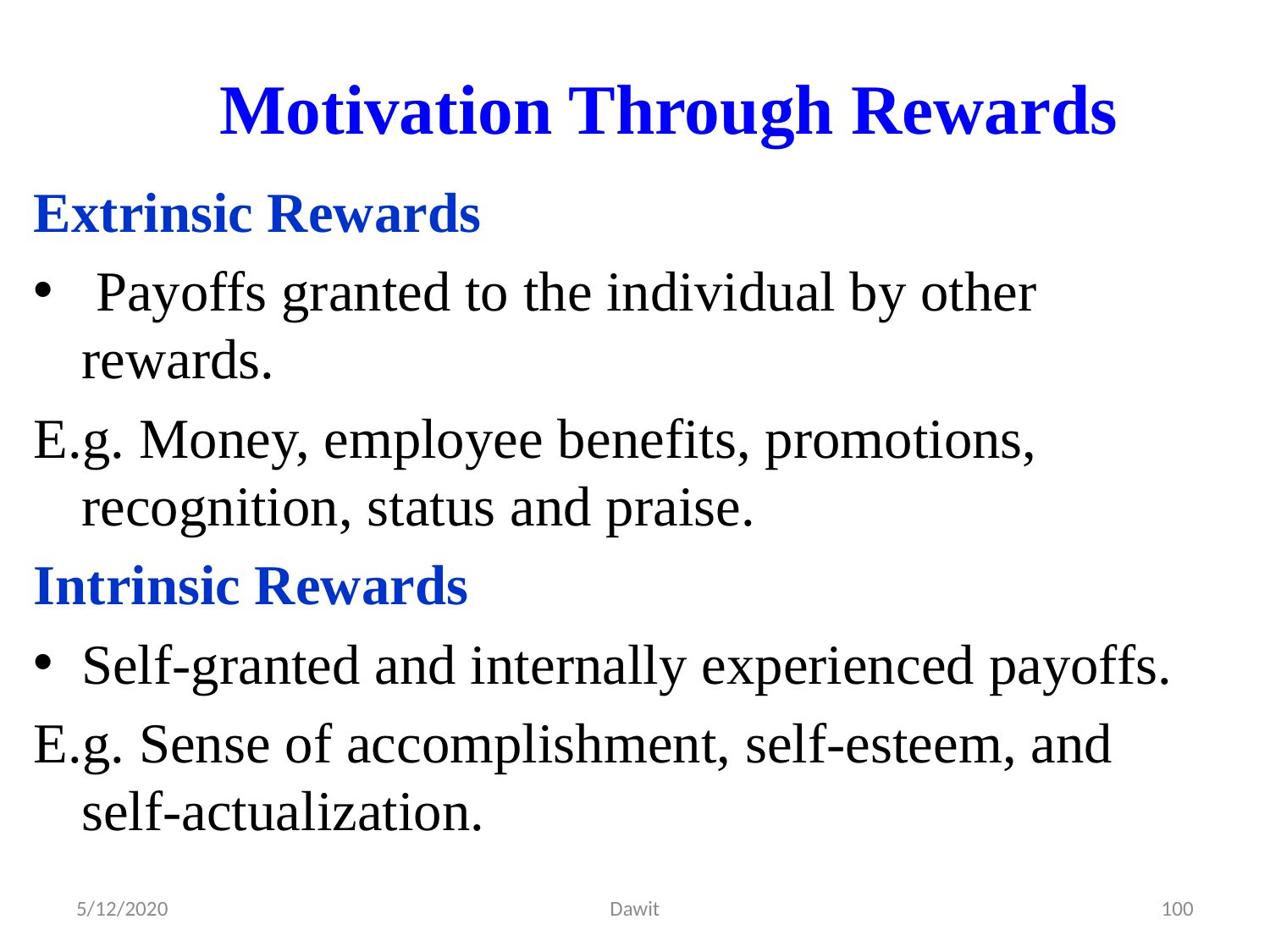

# Motivation Through Rewards
Extrinsic Rewards
 Payoffs granted to the individual by other rewards.
E.g. Money, employee benefits, promotions, recognition, status and praise.
Intrinsic Rewards
Self-granted and internally experienced payoffs.
E.g. Sense of accomplishment, self-esteem, and self-actualization.

5/12/2020
Dawit
100